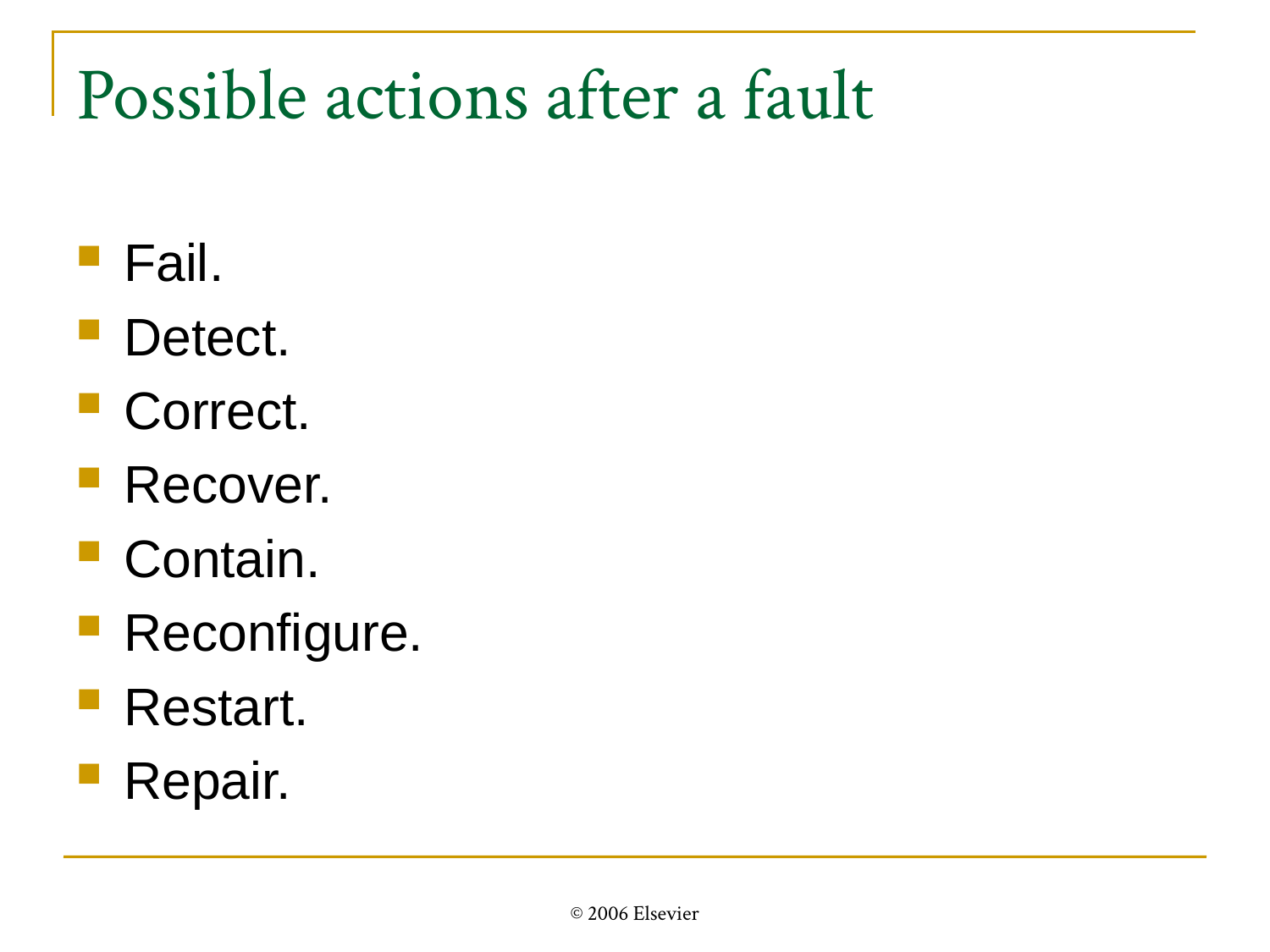

# Possible actions after a fault
Fail.
Detect.
Correct.
Recover.
Contain.
Reconfigure.
Restart.
Repair.
© 2006 Elsevier